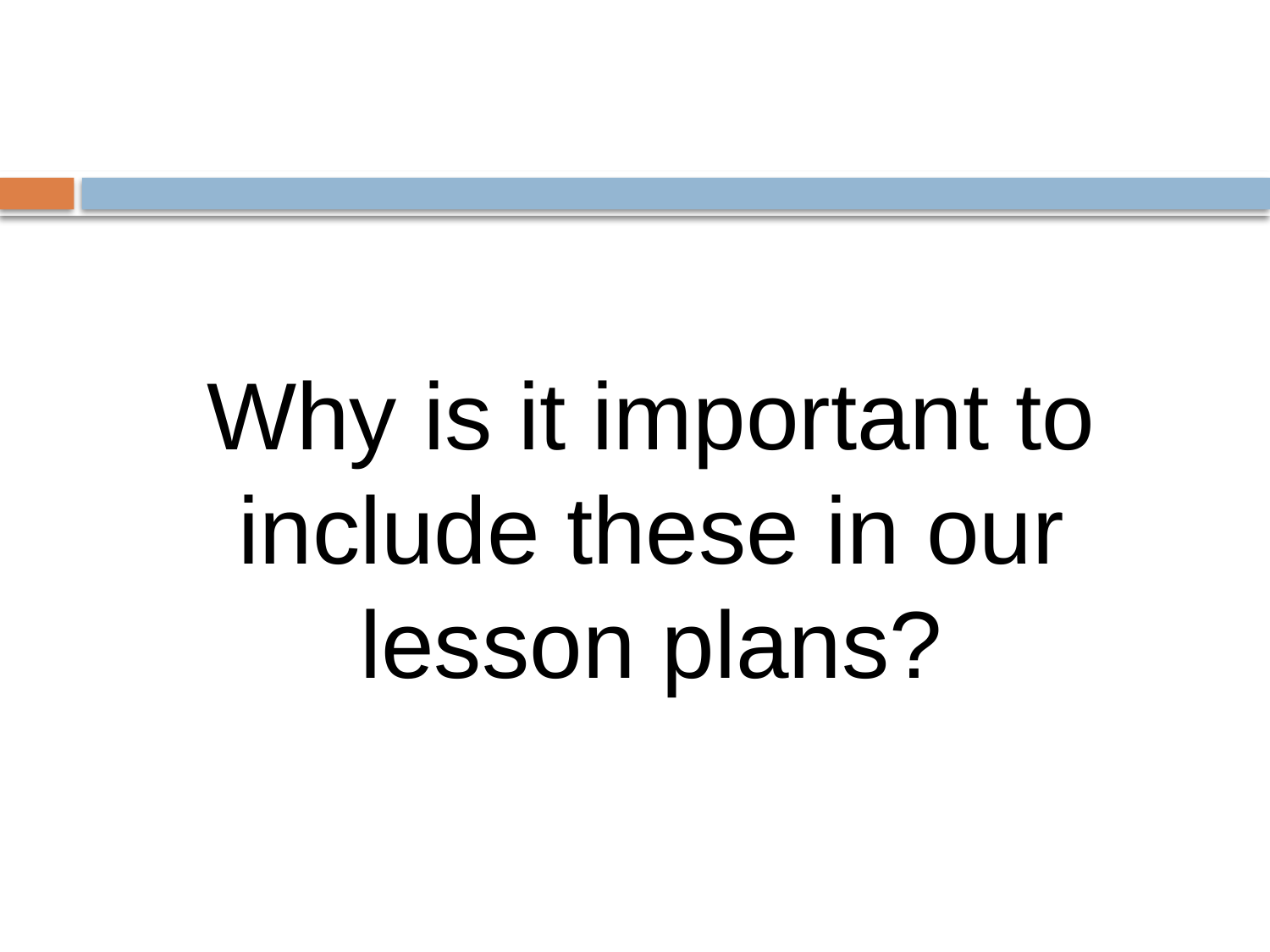

#

Why is it important to include these in our lesson plans?